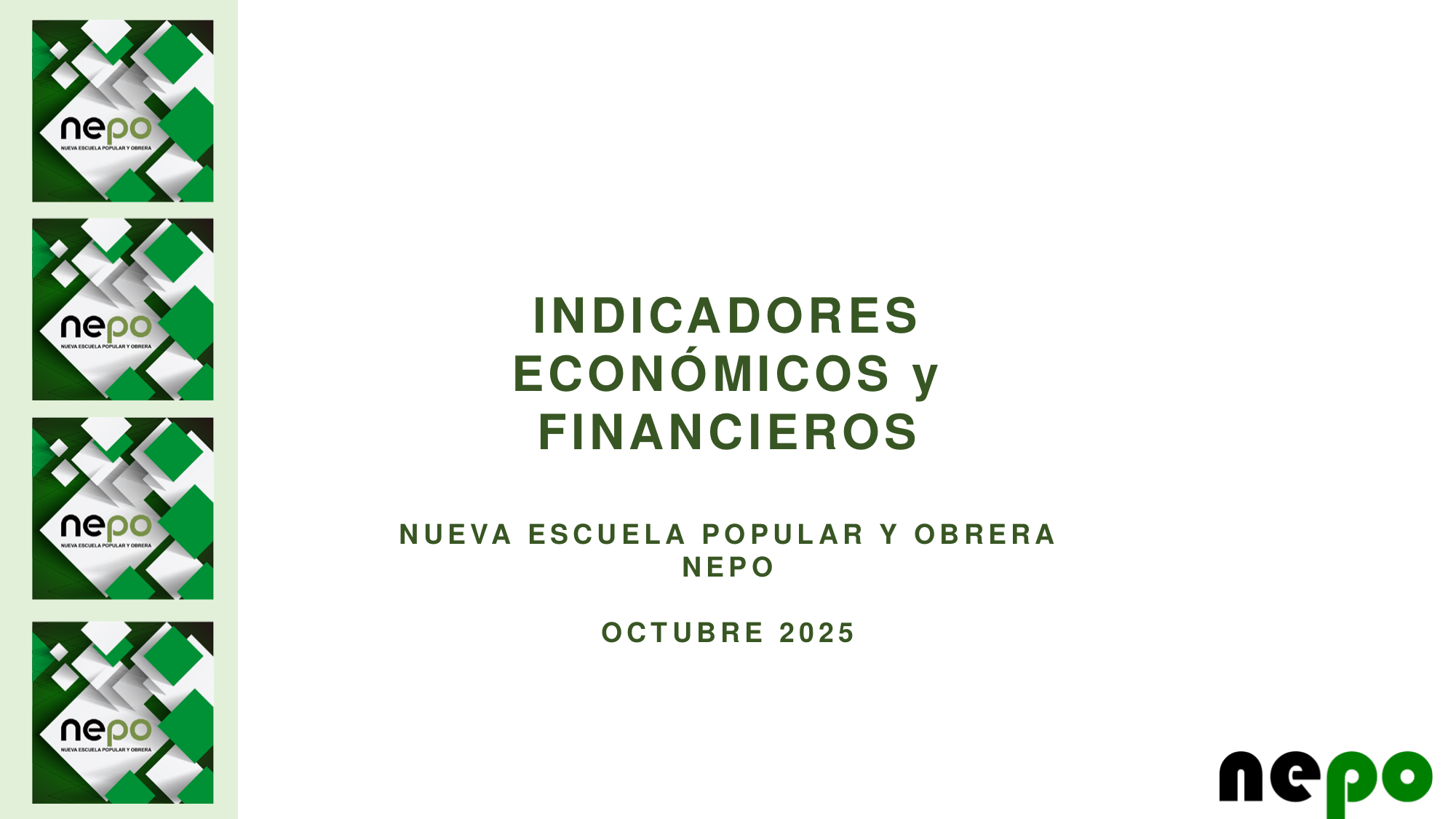

INDICADORES ECONÓMICOS y FINANCIEROS

NUEVA ESCUELA POPULAR Y OBRERA
NEPO

OCTUBRE 2025